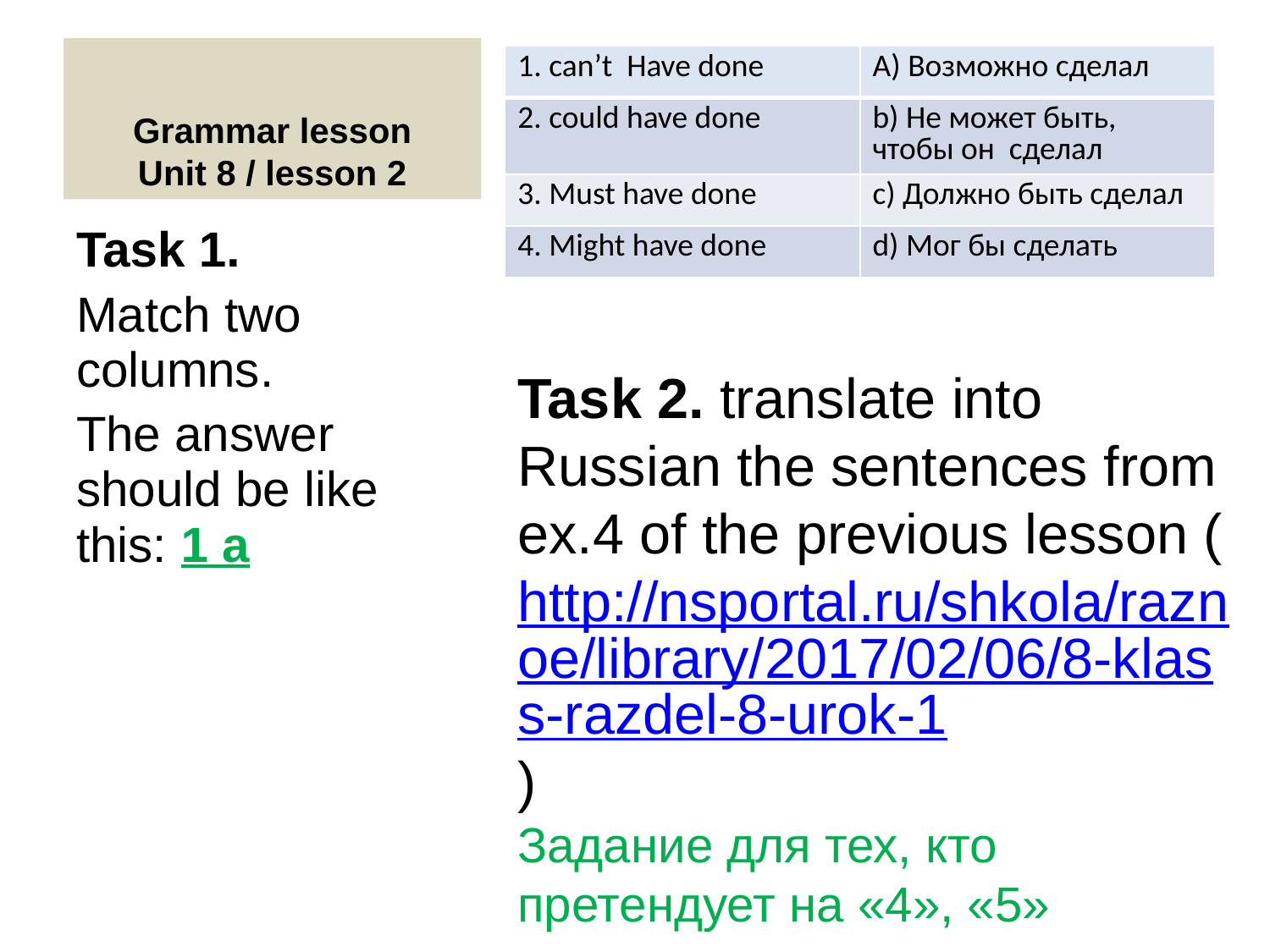

# Grammar lesson Unit 8 / lesson 2
| 1. can’t Have done | A) Возможно сделал |
| --- | --- |
| 2. could have done | b) Не может быть, чтобы он сделал |
| 3. Must have done | c) Должно быть сделал |
| 4. Might have done | d) Мог бы сделать |
Task 1.
Match two columns.
The answer should be like this: 1 a
Task 2. translate into Russian the sentences from ex.4 of the previous lesson (http://nsportal.ru/shkola/raznoe/library/2017/02/06/8-klass-razdel-8-urok-1)
Задание для тех, кто претендует на «4», «5»